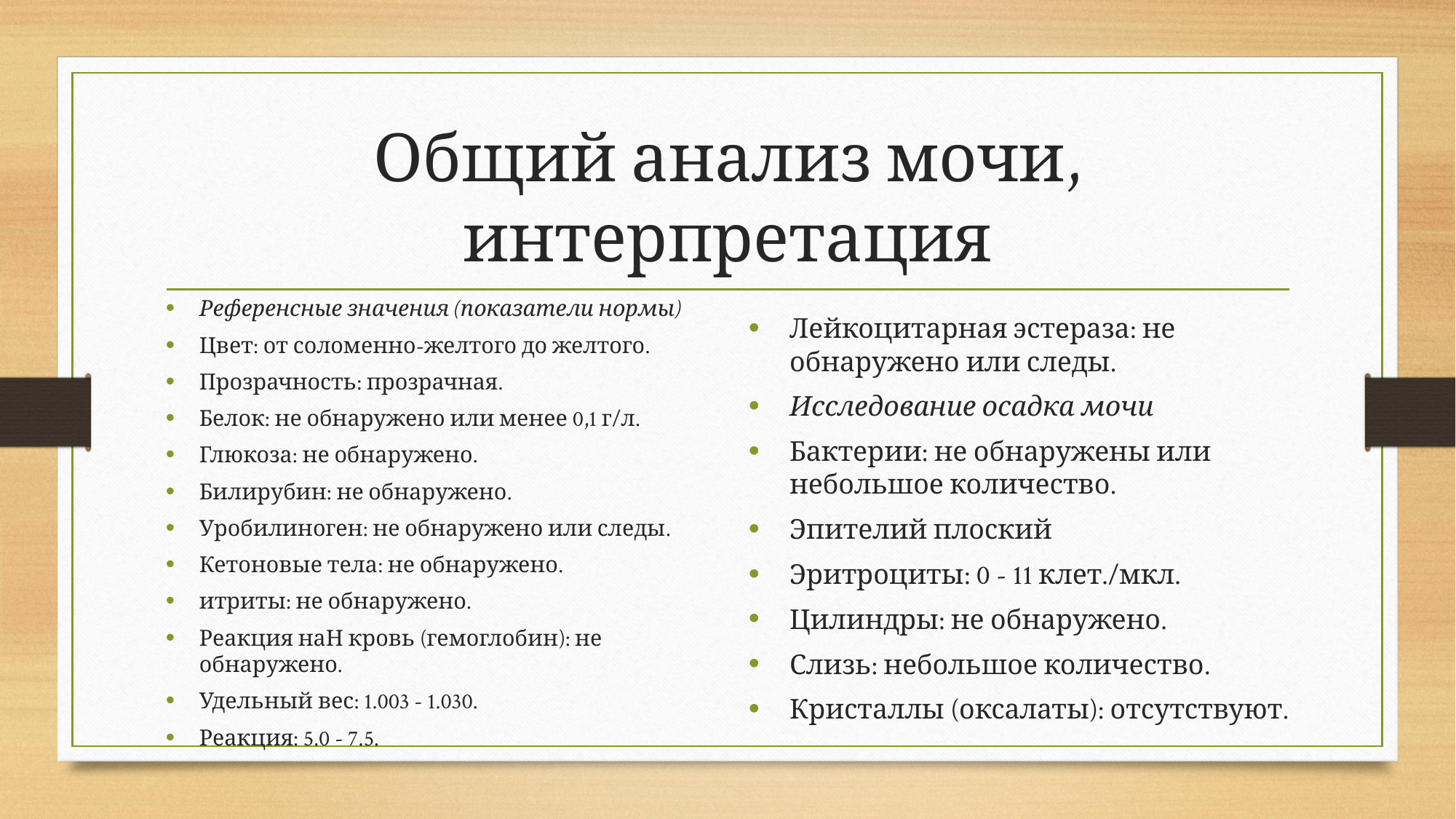

# Общий анализ мочи, интерпретация
Референсные значения (показатели нормы)
Цвет: от соломенно-желтого до желтого.
Прозрачность: прозрачная.
Белок: не обнаружено или менее 0,1 г/л.
Глюкоза: не обнаружено.
Билирубин: не обнаружено.
Уробилиноген: не обнаружено или следы.
Кетоновые тела: не обнаружено.
итриты: не обнаружено.
Реакция наН кровь (гемоглобин): не обнаружено.
Удельный вес: 1.003 - 1.030.
Реакция: 5.0 - 7.5.

Лейкоцитарная эстераза: не обнаружено или следы.
Исследование осадка мочи
Бактерии: не обнаружены или небольшое количество.
Эпителий плоский
Эритроциты: 0 - 11 клет./мкл.
Цилиндры: не обнаружено.
Слизь: небольшое количество.
Кристаллы (оксалаты): отсутствуют.